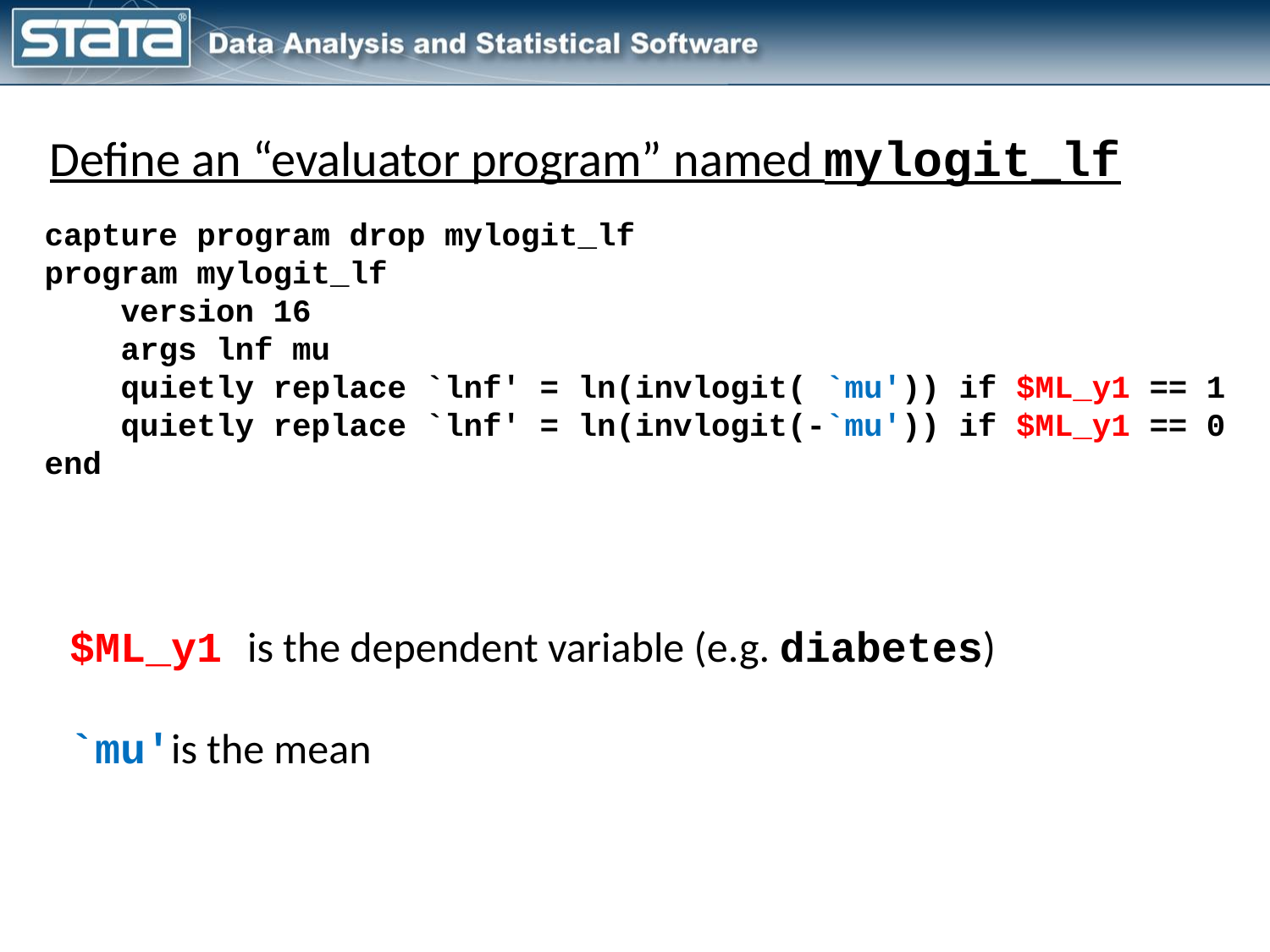

Define an “evaluator program” named mylogit_lf
capture program drop mylogit_lf
program mylogit_lf
    version 16
    args lnf mu
    quietly replace `lnf' = ln(invlogit( `mu')) if $ML_y1 == 1
    quietly replace `lnf' = ln(invlogit(-`mu')) if $ML_y1 == 0
end
$ML_y1 is the dependent variable (e.g. diabetes)

`mu'is the mean